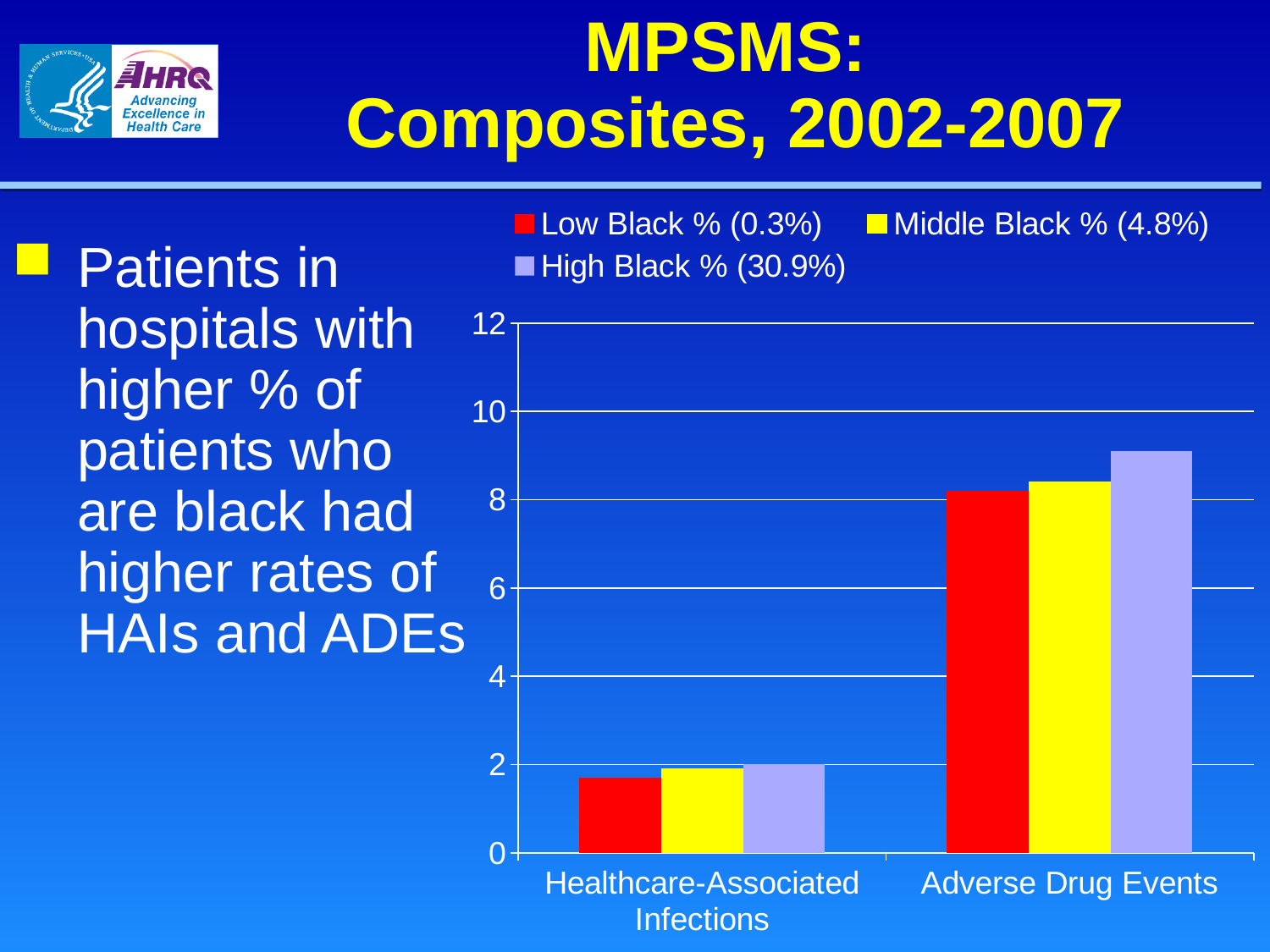

# MPSMS: Composites, 2002-2007

### Chart

| Category | Low Black % (0.3%) | Middle Black % (4.8%) | High Black % (30.9%) |
|---|---|---|---|
| Healthcare-Associated Infections | 1.7 | 1.9000000000000001 | 2.0 |
| Adverse Drug Events | 8.200000000000001 | 8.4 | 9.1 |
Patients in hospitals with higher % of patients who are black had higher rates of HAIs and ADEs